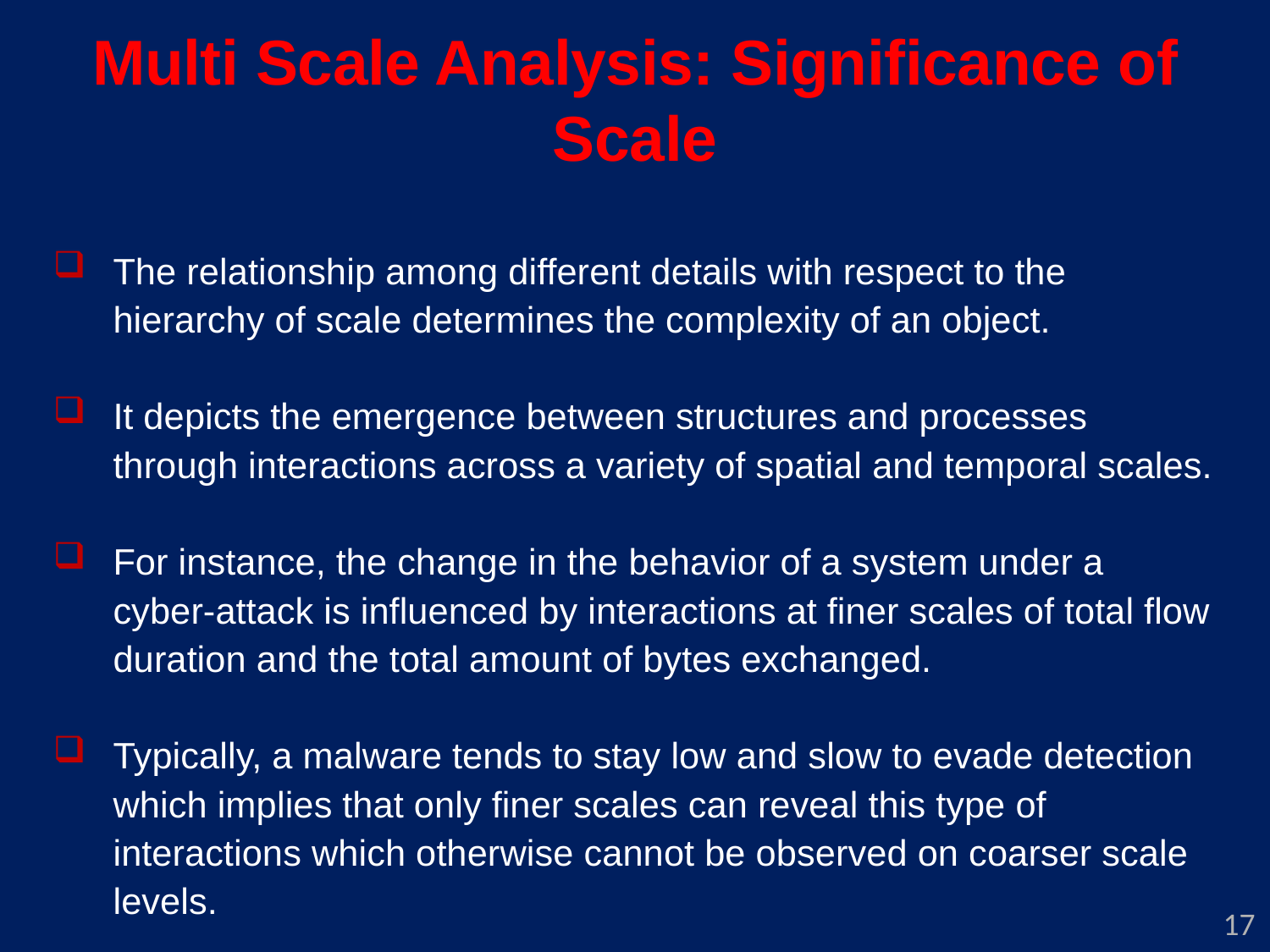

# Multi Scale Analysis: Significance of Scale
The relationship among different details with respect to the hierarchy of scale determines the complexity of an object.

It depicts the emergence between structures and processes through interactions across a variety of spatial and temporal scales.

For instance, the change in the behavior of a system under a cyber-attack is influenced by interactions at finer scales of total flow duration and the total amount of bytes exchanged.

Typically, a malware tends to stay low and slow to evade detection which implies that only finer scales can reveal this type of interactions which otherwise cannot be observed on coarser scale levels.
17